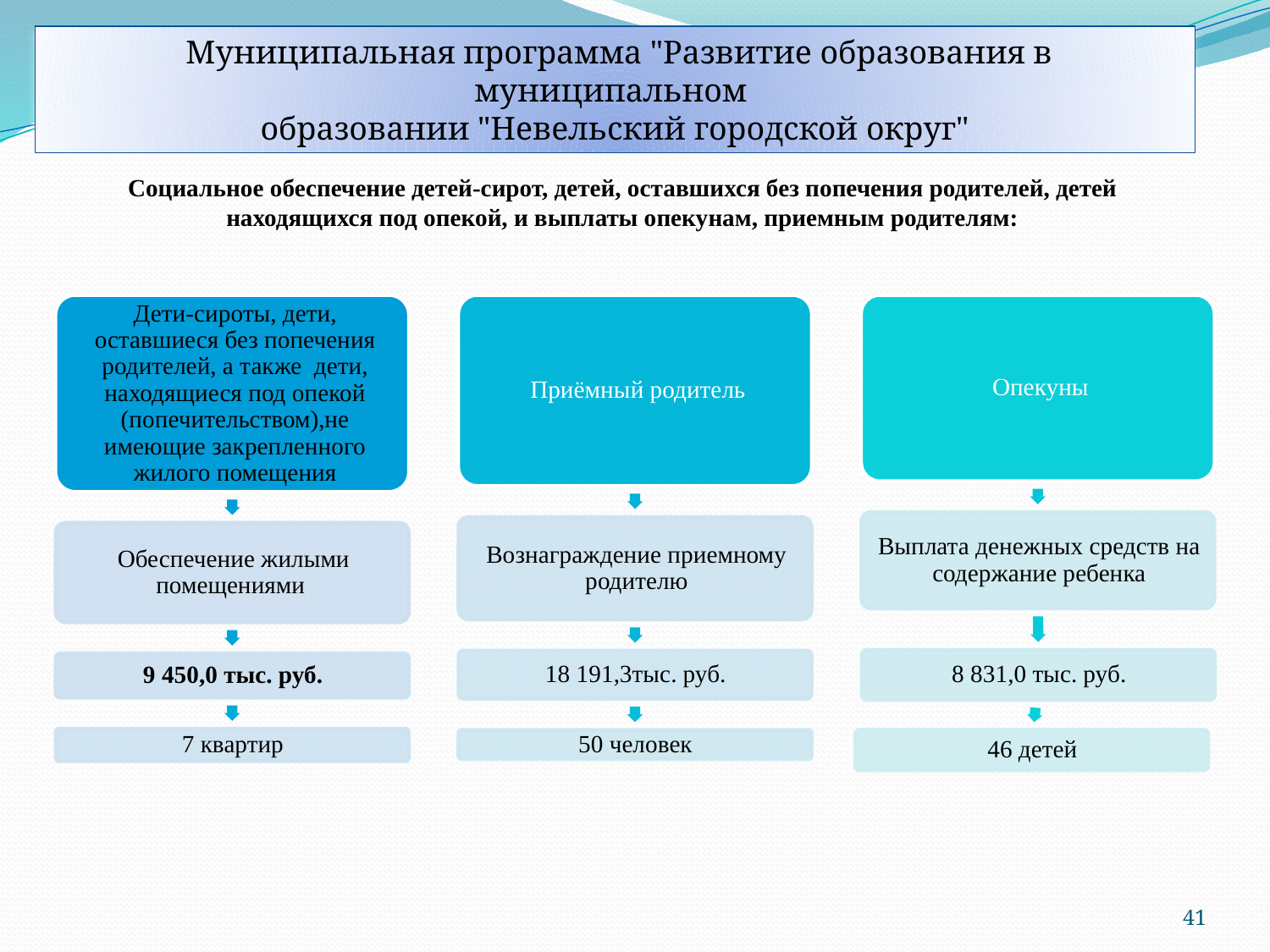

Муниципальная программа "Развитие образования в муниципальном
образовании "Невельский городской округ"
Социальное обеспечение детей-сирот, детей, оставшихся без попечения родителей, детей находящихся под опекой, и выплаты опекунам, приемным родителям:
Дети-сироты, дети, оставшиеся без попечения родителей, а также  дети, находящиеся под опекой (попечительством),не имеющие закрепленного жилого помещения
Обеспечение жилыми помещениями
9 450,0 тыс. руб.
7 квартир
Приёмный родитель
Вознаграждение приемному родителю
18 191,3тыс. руб.
50 человек
Опекуны
Выплата денежных средств на содержание ребенка
8 831,0 тыс. руб.
46 детей
41